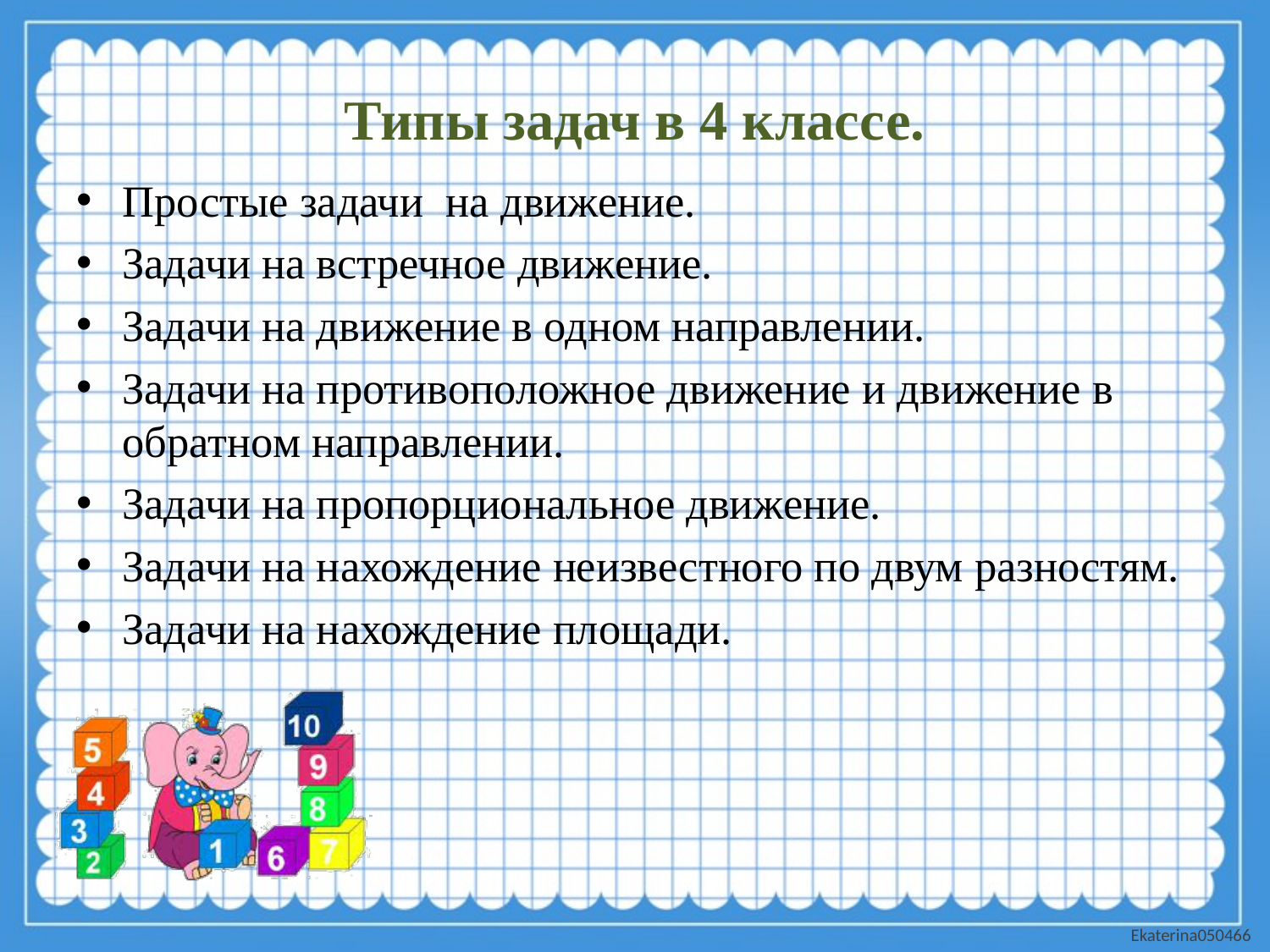

# Типы задач в 4 классе.
Простые задачи  на движение.
Задачи на встречное движение.
Задачи на движение в одном направлении.
Задачи на противоположное движение и движение в обратном направлении.
Задачи на пропорциональное движение.
Задачи на нахождение неизвестного по двум разностям.
Задачи на нахождение площади.